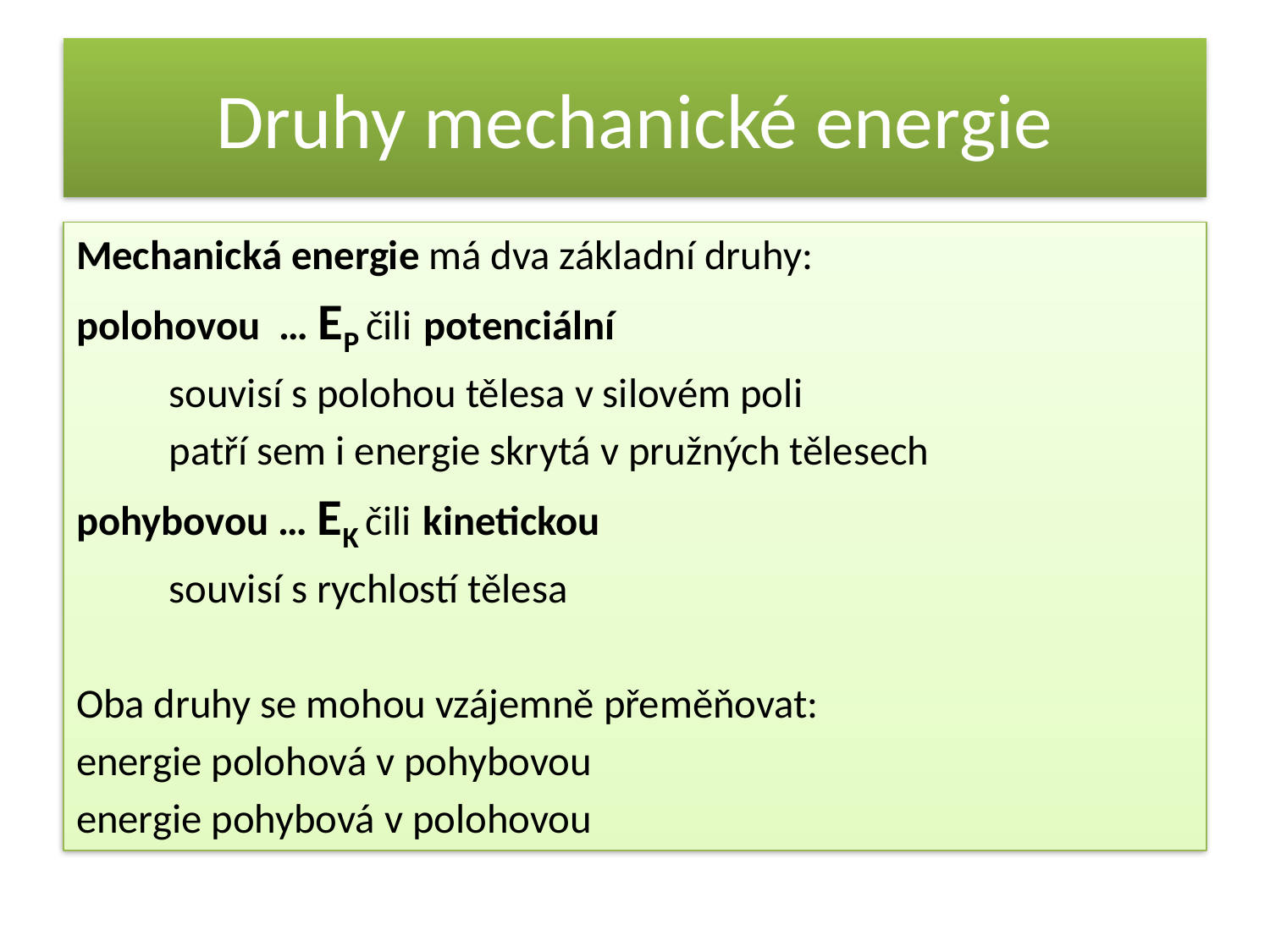

# Druhy mechanické energie
Mechanická energie má dva základní druhy:
polohovou  … EP čili potenciální
	souvisí s polohou tělesa v silovém poli
	patří sem i energie skrytá v pružných tělesech
pohybovou … EK čili kinetickou
	souvisí s rychlostí tělesa

Oba druhy se mohou vzájemně přeměňovat:
energie polohová v pohybovou
energie pohybová v polohovou